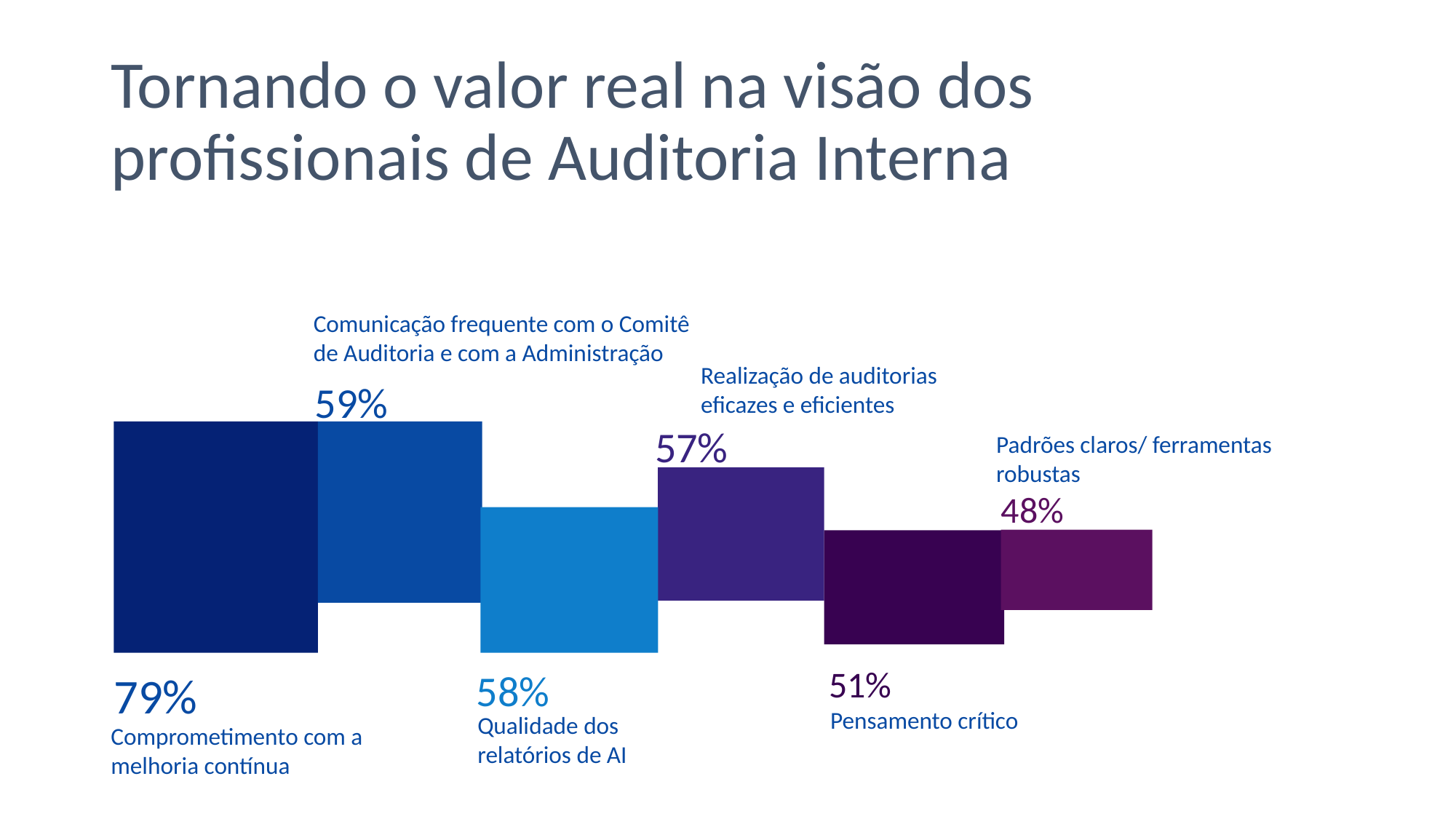

# Tornando o valor real na visão dos profissionais de Auditoria Interna
Comunicação frequente com o Comitê de Auditoria e com a Administração
Realização de auditorias eficazes e eficientes
59%
Padrões claros/ ferramentas robustas
57%

48%

51%
58%
79%
Pensamento crítico
Qualidade dos relatórios de AI
Comprometimento com a melhoria contínua